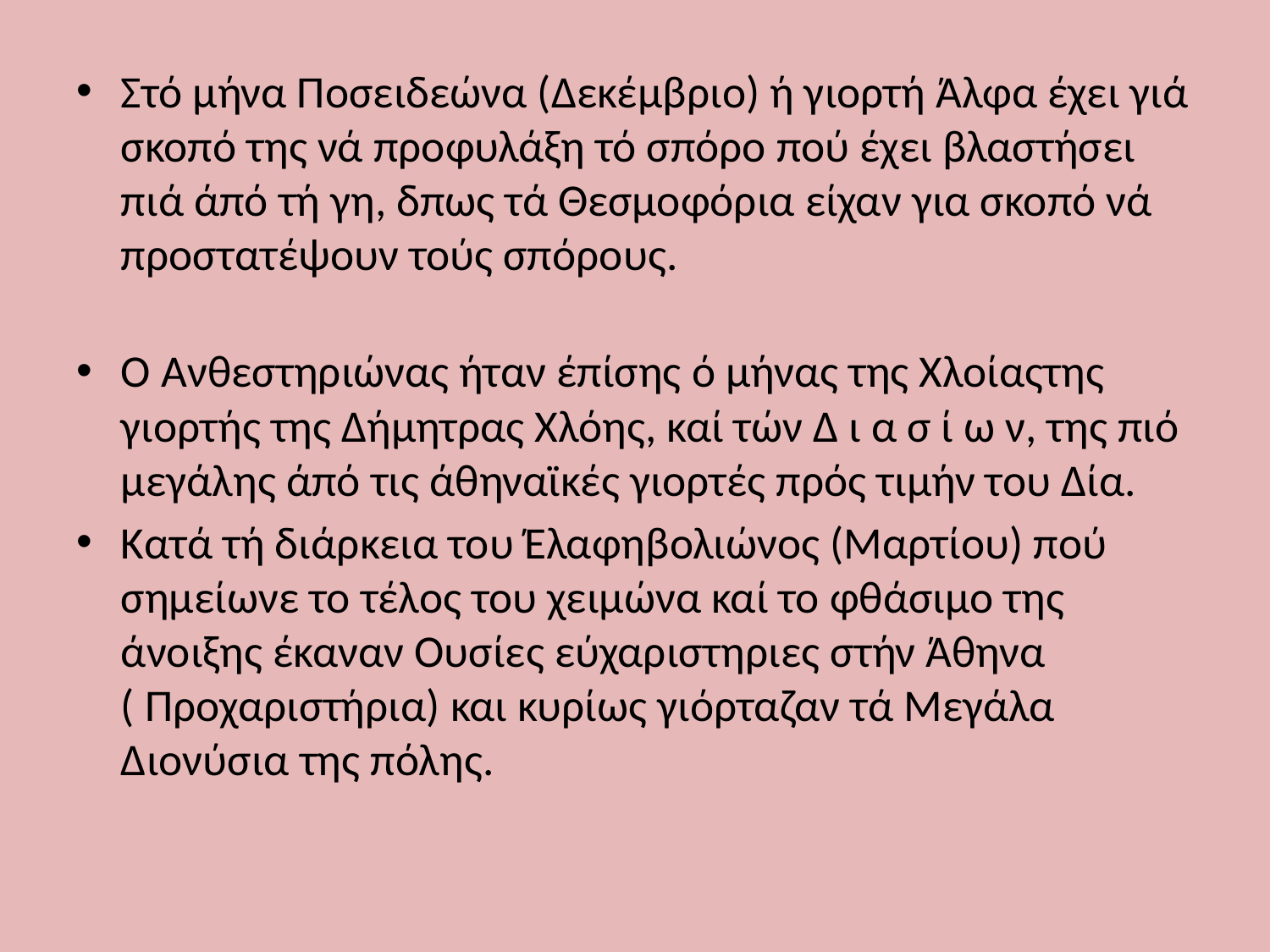

#
Στό μήνα Ποσειδεώνα (Δεκέμβριο) ή γιορτή Άλφα έχει γιά σκοπό της νά προφυλάξη τό σπόρο πού έχει βλαστήσει πιά άπό τή γη, δπως τά Θεσμοφόρια είχαν για σκοπό νά προστατέψουν τούς σπόρους.
Ό Άνθεστηριώνας ήταν έπίσης ό μήνας της Χλοίαςτης γιορτής της Δήμητρας Χλόης, καί τών Δ ι α σ ί ω ν, της πιό μεγάλης άπό τις άθηναϊκές γιορτές πρός τιμήν του Δία.
Κατά τή διάρκεια του Έλαφηβολιώνος (Μαρτίου) πού σημείωνε το τέλος του χειμώνα καί το φθάσιμο της άνοιξης έκαναν Ουσίες εύχαριστηριες στήν Άθηνα ( Προχαριστήρια) και κυρίως γιόρταζαν τά Μεγάλα Διονύσια της πόλης.